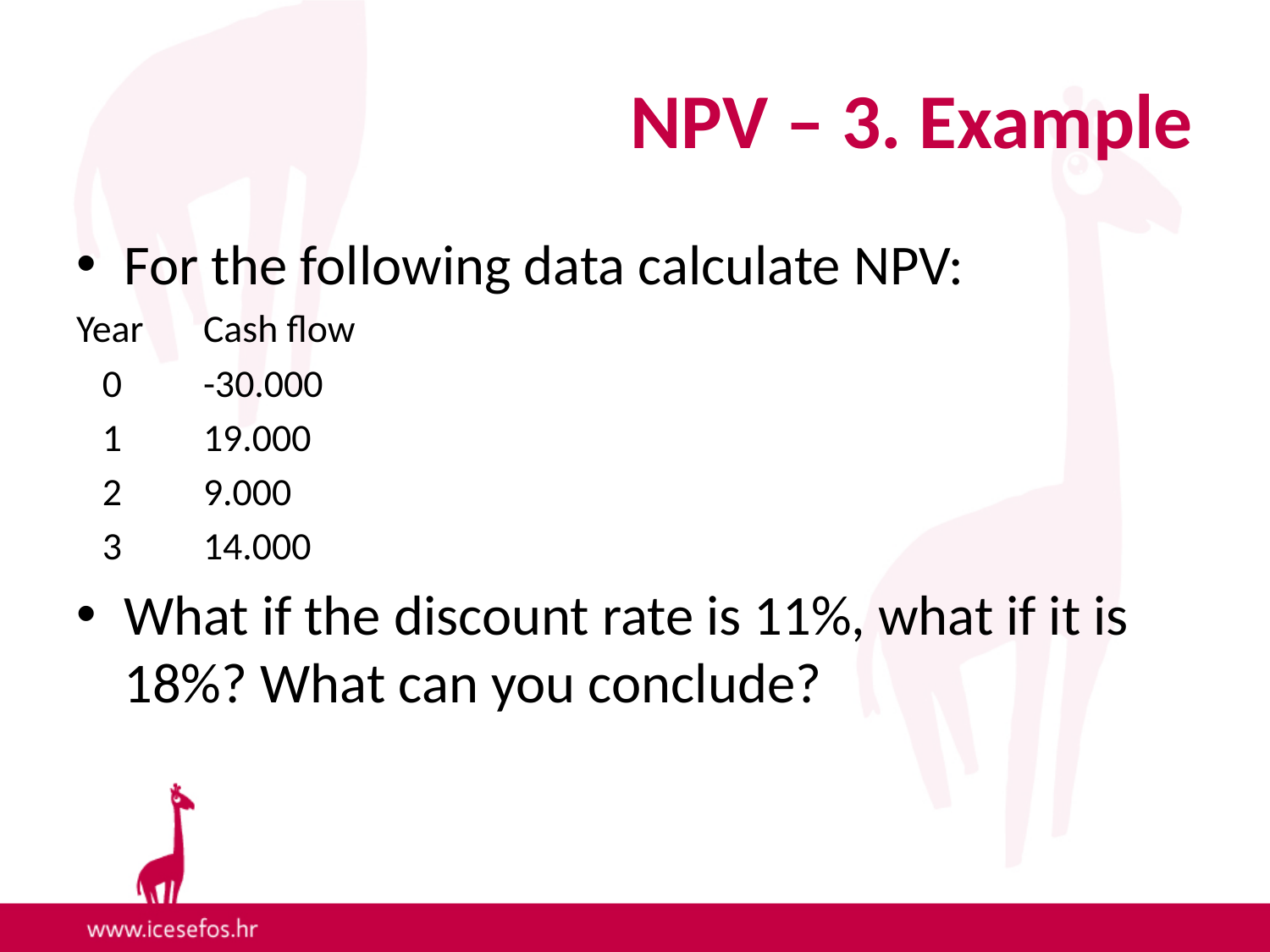

# NPV – 3. Example
For the following data calculate NPV:
Year 	Cash flow
   0	-30.000
   1	19.000
   2	9.000
   3	14.000
What if the discount rate is 11%, what if it is 18%? What can you conclude?